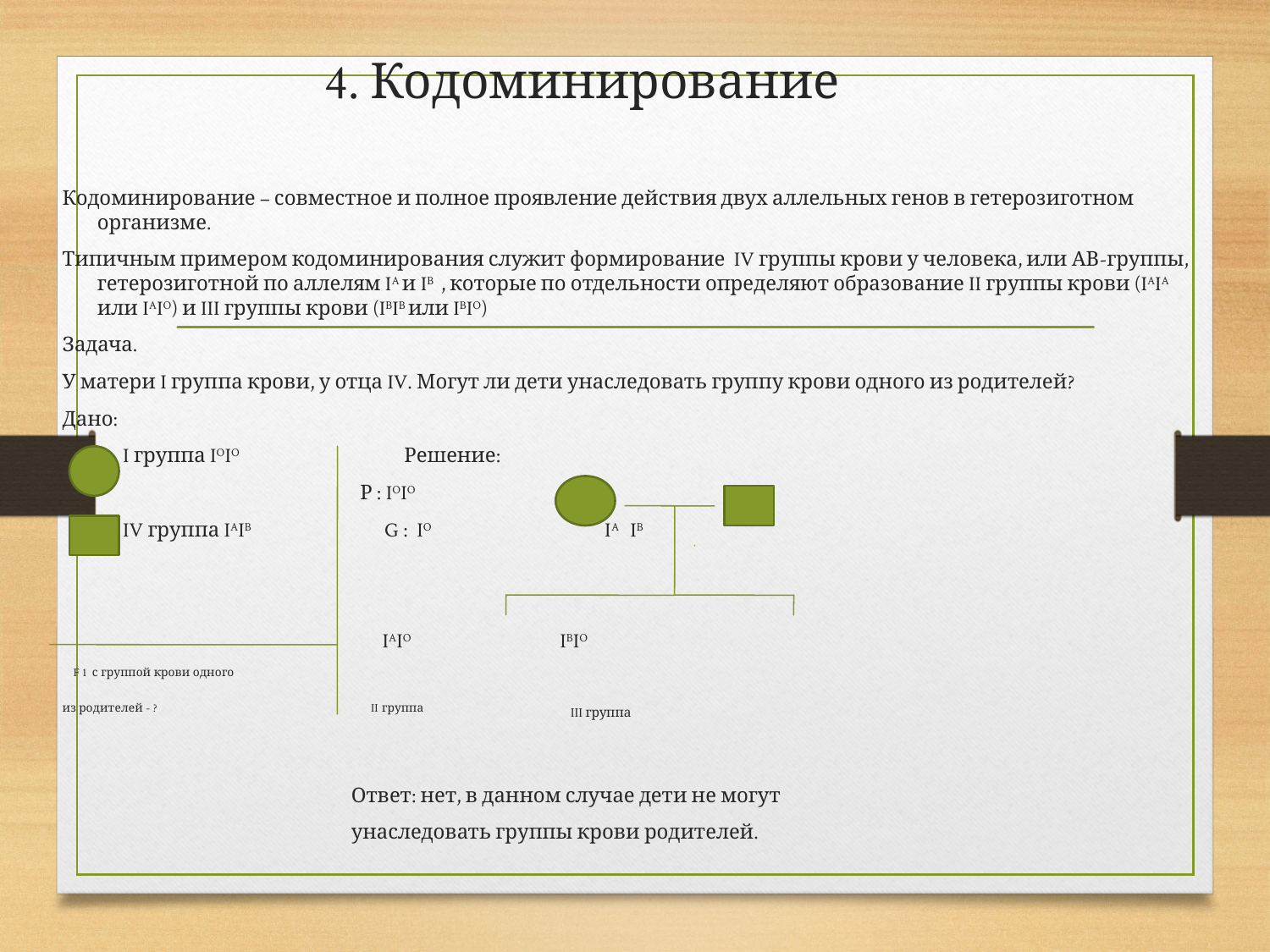

# 4. Кодоминирование
Кодоминирование – совместное и полное проявление действия двух аллельных генов в гетерозиготном организме.
Типичным примером кодоминирования служит формирование  IV группы крови у человека, или АВ-группы, гетерозиготной по аллелям IA и IB  , которые по отдельности определяют образование II группы крови (IAIA  или IAIO) и III группы крови (IBIB или IBIO)
Задача.
У матери I группа крови, у отца IV. Могут ли дети унаследовать группу крови одного из родителей?
Дано:
          -  I группа IOIO                                     Решение:
                                                                   Р : IOIO                                                        IAIB
           - IV группа IAIB                              G :  IO                                       IA    IB

                                                                        IAIO                                                      IBIO
    F 1  с группой крови одного
из родителей - ?                                                                              II группа                                 III группа

                                                                 Ответ: нет, в данном случае дети не могут
                                                                 унаследовать группы крови родителей.